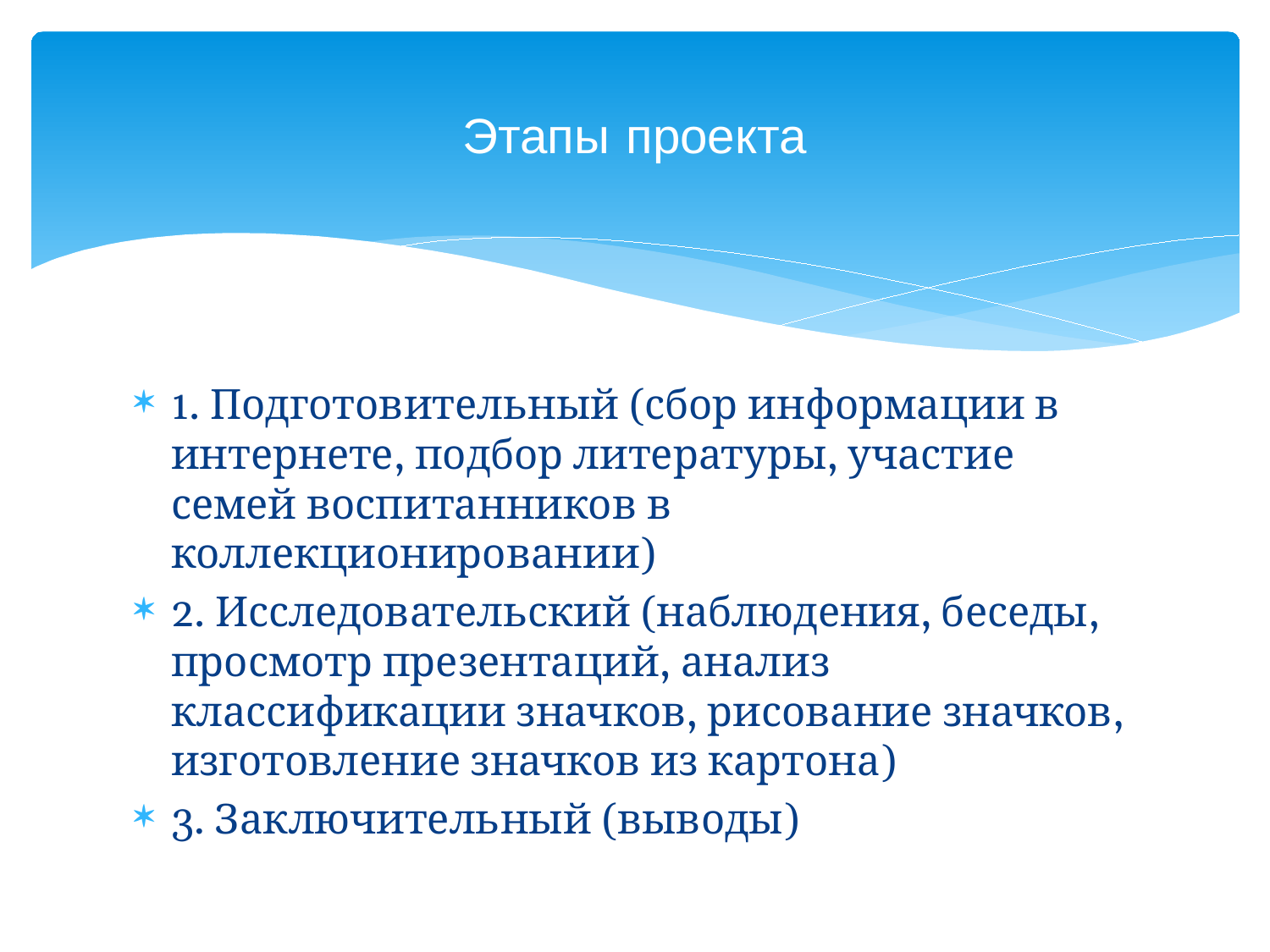

# Этапы проекта
1. Подготовительный (сбор информации в интернете, подбор литературы, участие семей воспитанников в коллекционировании)
2. Исследовательский (наблюдения, беседы, просмотр презентаций, анализ классификации значков, рисование значков, изготовление значков из картона)
3. Заключительный (выводы)